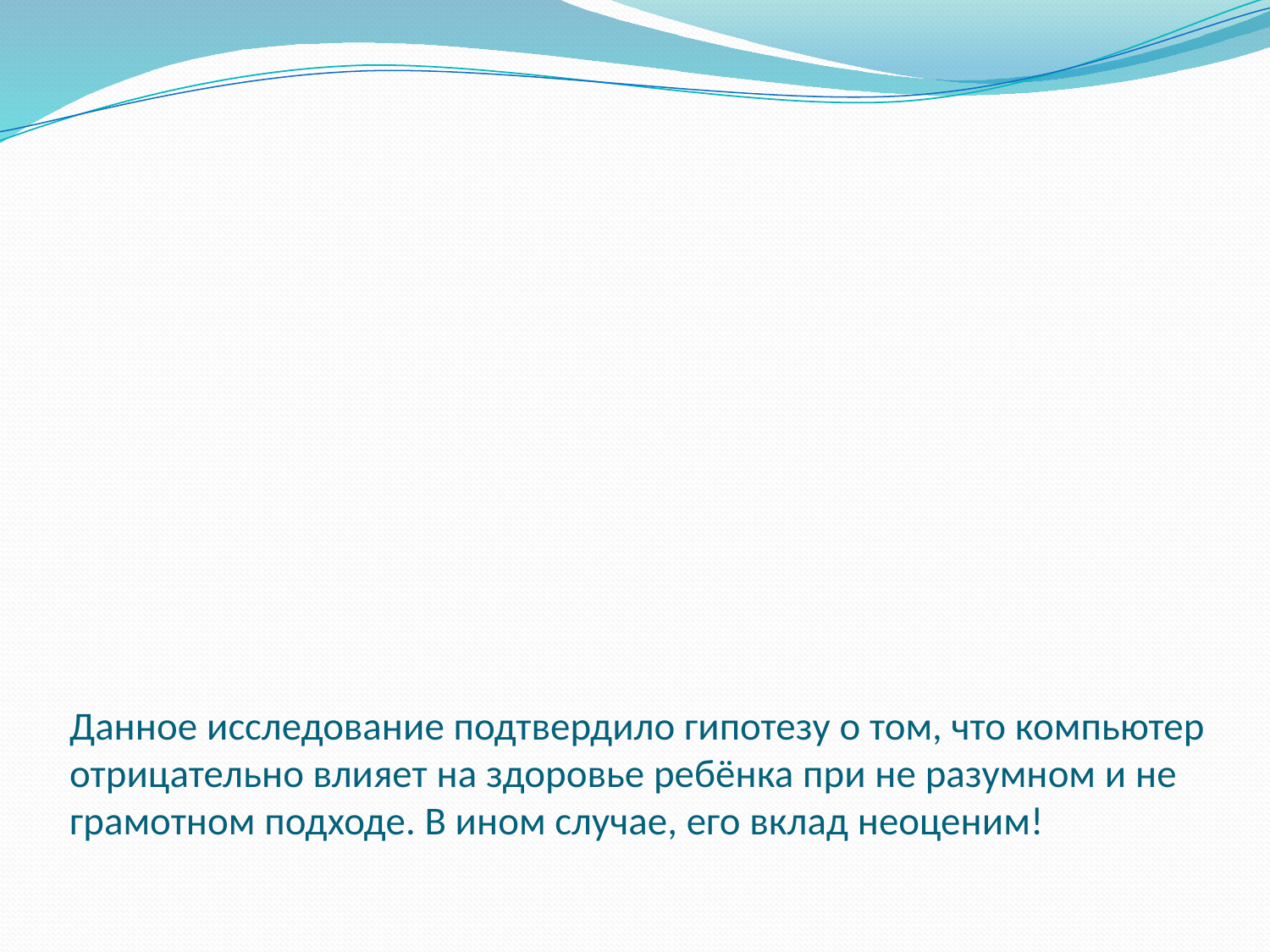

# Данное исследование подтвердило гипотезу о том, что компьютер отрицательно влияет на здоровье ребёнка при не разумном и не грамотном подходе. В ином случае, его вклад неоценим!

[unsupported chart]